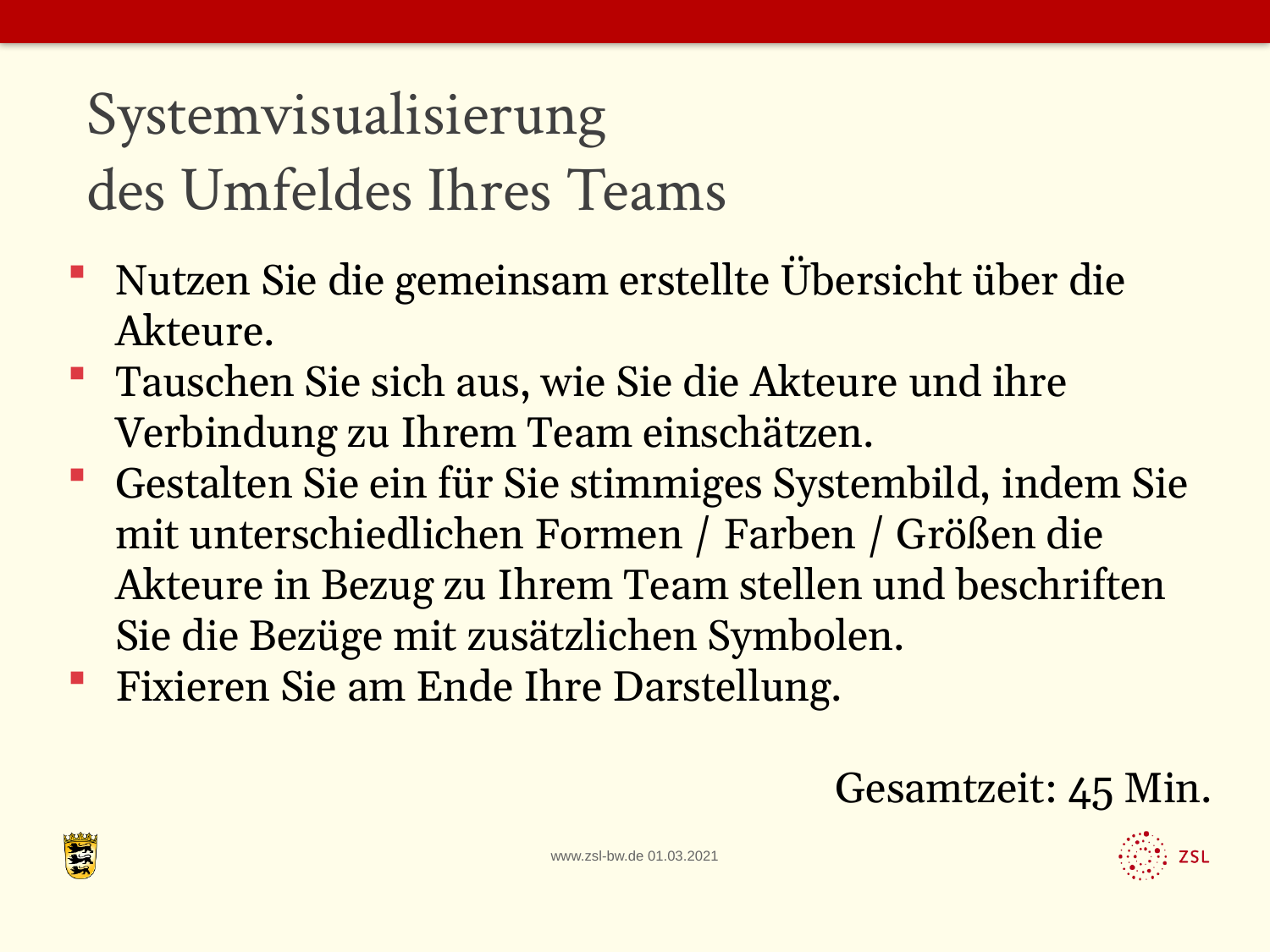

# Systemvisualisierung des Umfeldes Ihres Teams
Nutzen Sie die gemeinsam erstellte Übersicht über die Akteure.
Tauschen Sie sich aus, wie Sie die Akteure und ihre Verbindung zu Ihrem Team einschätzen.
Gestalten Sie ein für Sie stimmiges Systembild, indem Sie mit unterschiedlichen Formen / Farben / Größen die Akteure in Bezug zu Ihrem Team stellen und beschriften Sie die Bezüge mit zusätzlichen Symbolen.
Fixieren Sie am Ende Ihre Darstellung.

Gesamtzeit: 45 Min.